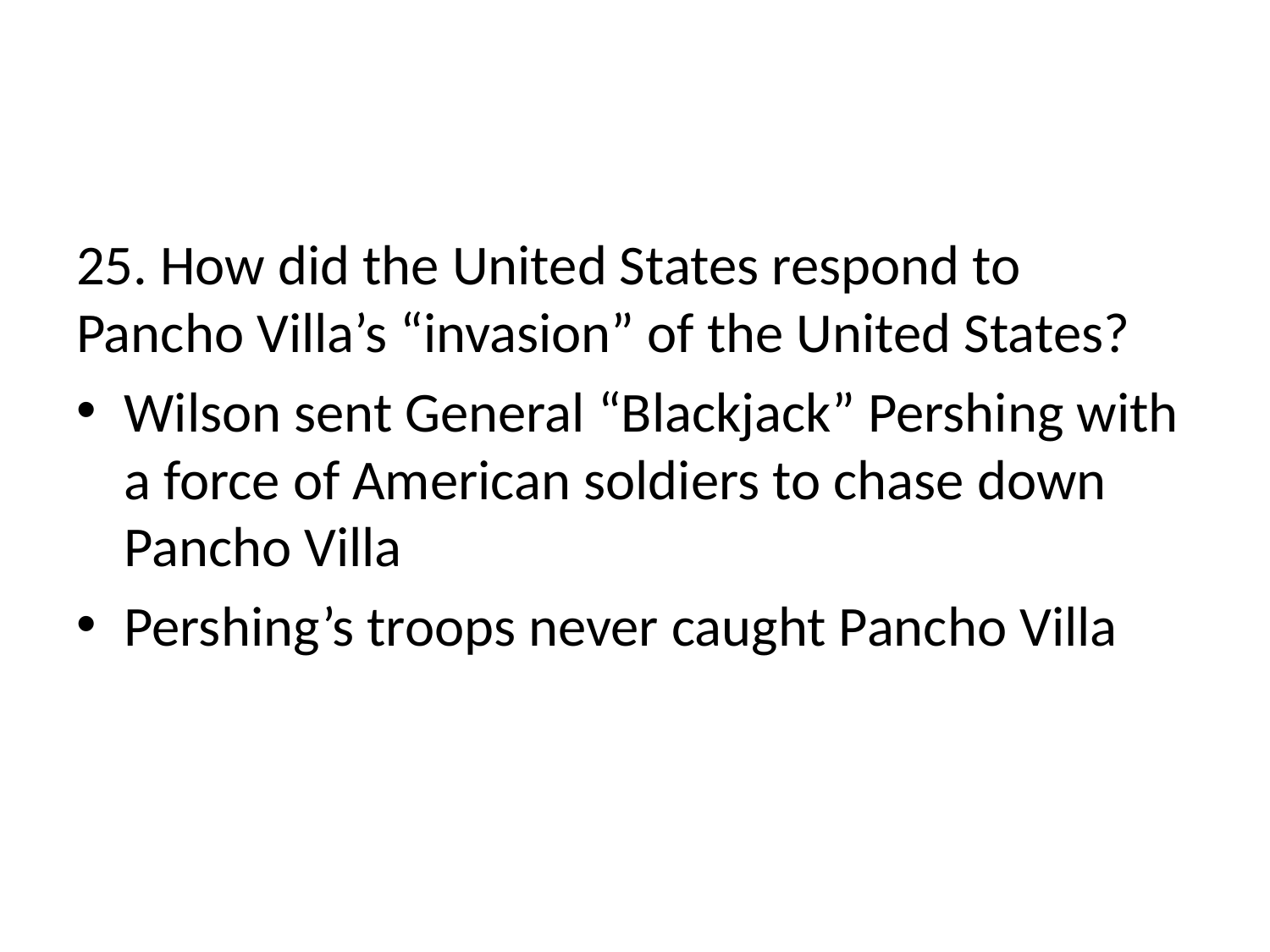

#
25. How did the United States respond to Pancho Villa’s “invasion” of the United States?
Wilson sent General “Blackjack” Pershing with a force of American soldiers to chase down Pancho Villa
Pershing’s troops never caught Pancho Villa